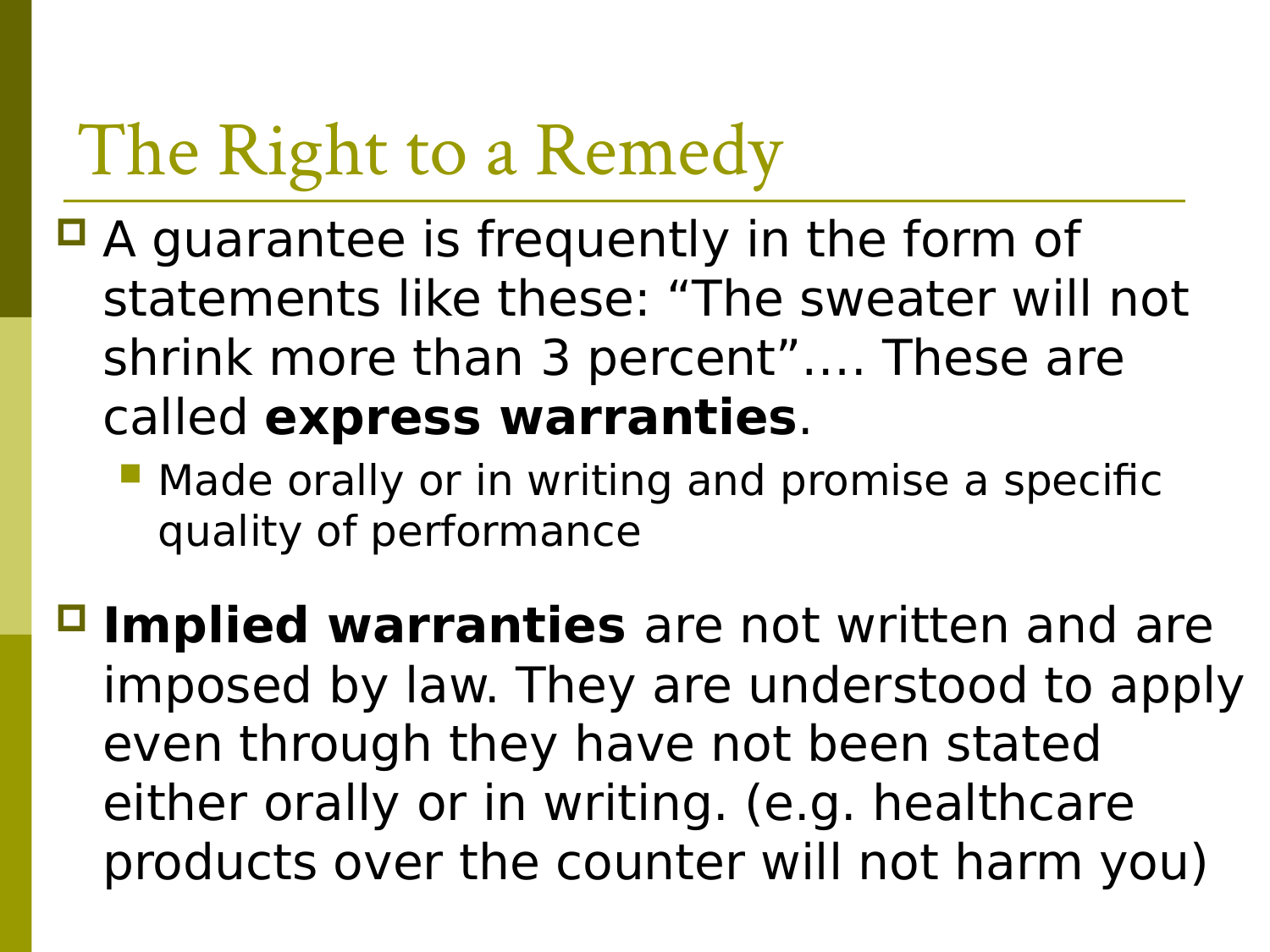

# The Right to a Remedy
A guarantee is frequently in the form of statements like these: “The sweater will not shrink more than 3 percent”…. These are called express warranties.
Made orally or in writing and promise a specific quality of performance

Implied warranties are not written and are imposed by law. They are understood to apply even through they have not been stated either orally or in writing. (e.g. healthcare products over the counter will not harm you)